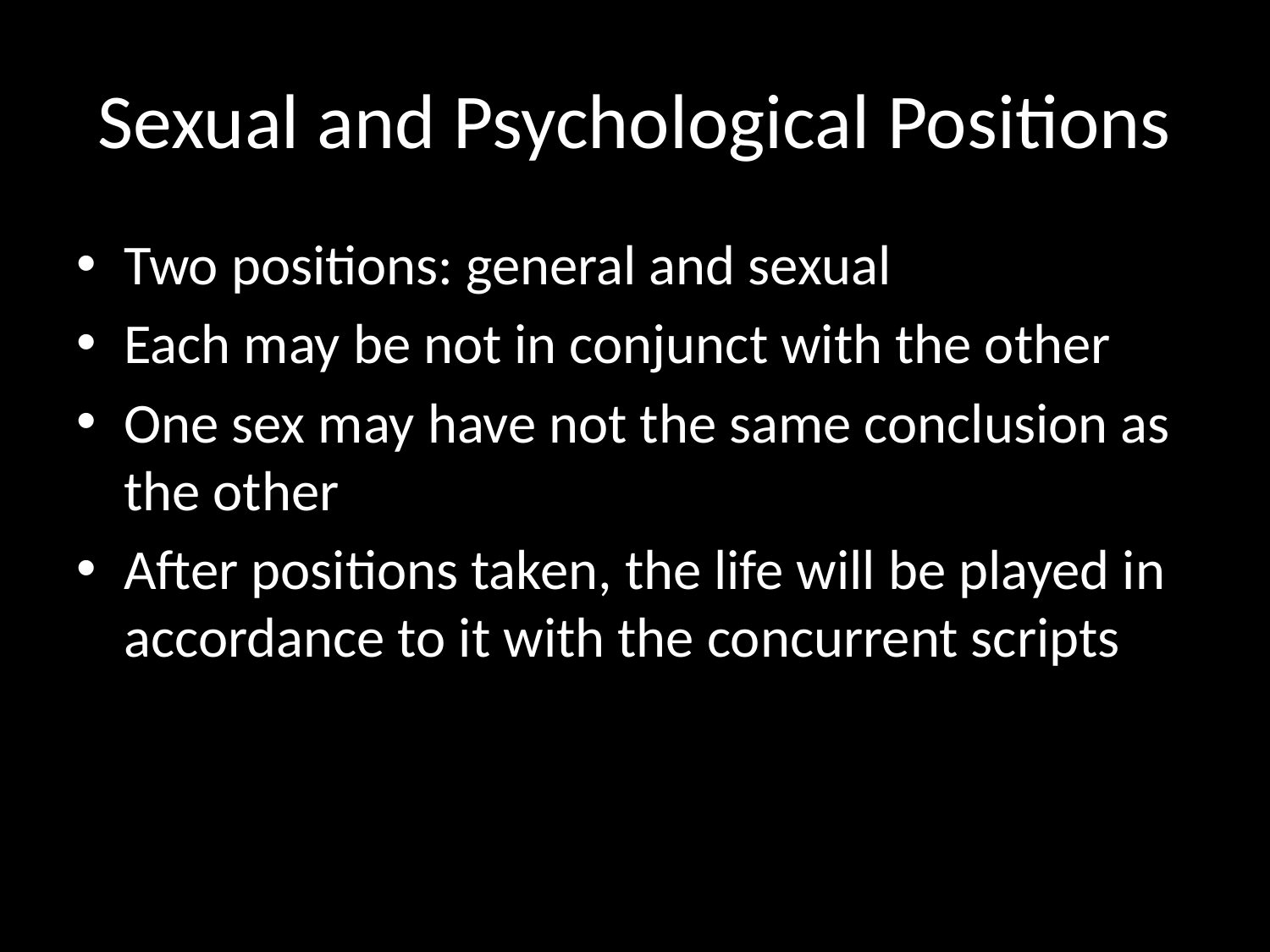

# Sexual and Psychological Positions
Two positions: general and sexual
Each may be not in conjunct with the other
One sex may have not the same conclusion as the other
After positions taken, the life will be played in accordance to it with the concurrent scripts